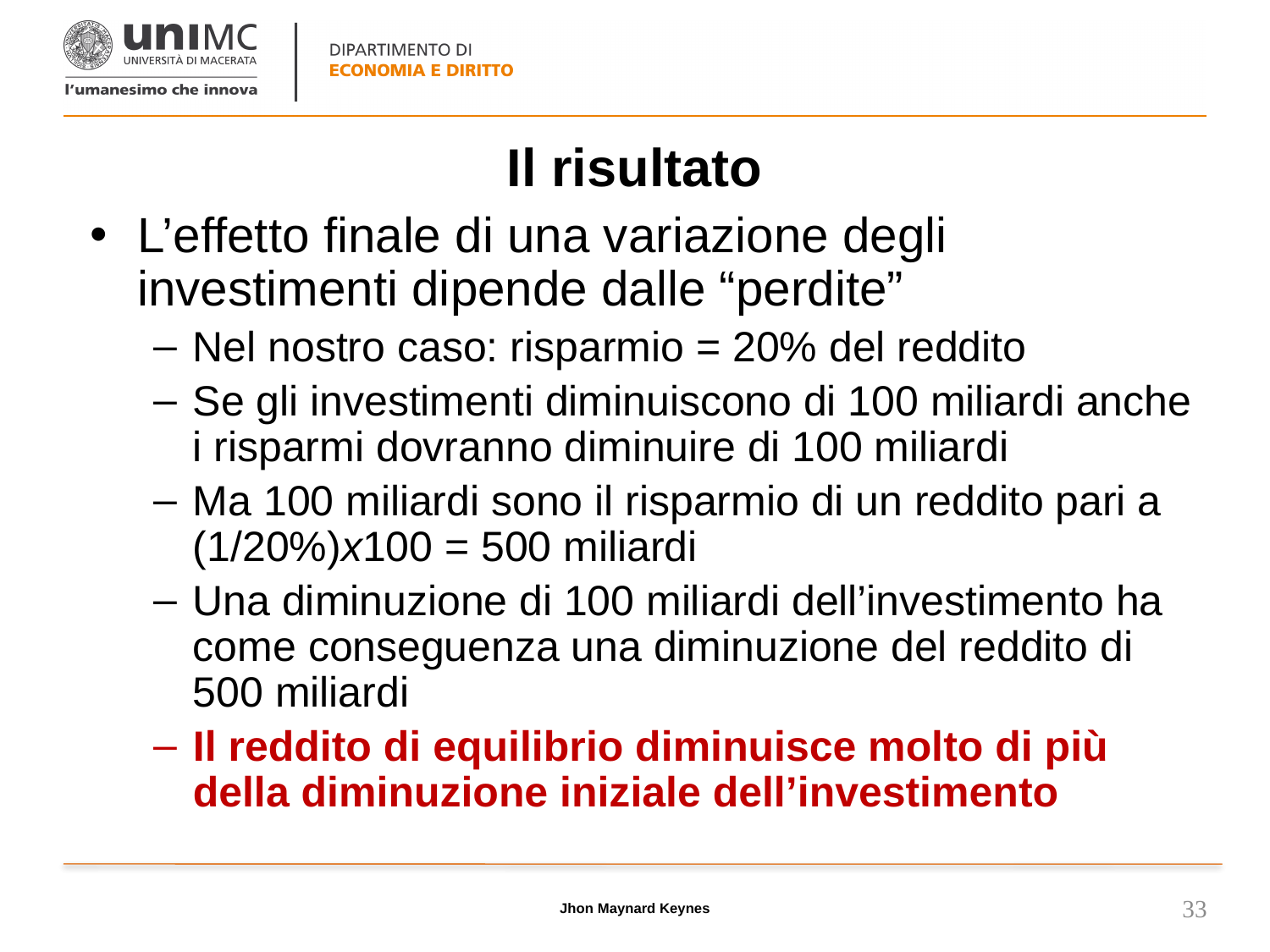

# Il risultato
L’effetto finale di una variazione degli investimenti dipende dalle “perdite”
Nel nostro caso: risparmio = 20% del reddito
Se gli investimenti diminuiscono di 100 miliardi anche i risparmi dovranno diminuire di 100 miliardi
Ma 100 miliardi sono il risparmio di un reddito pari a (1/20%)x100 = 500 miliardi
Una diminuzione di 100 miliardi dell’investimento ha come conseguenza una diminuzione del reddito di 500 miliardi
Il reddito di equilibrio diminuisce molto di più della diminuzione iniziale dell’investimento

Jhon Maynard Keynes
33